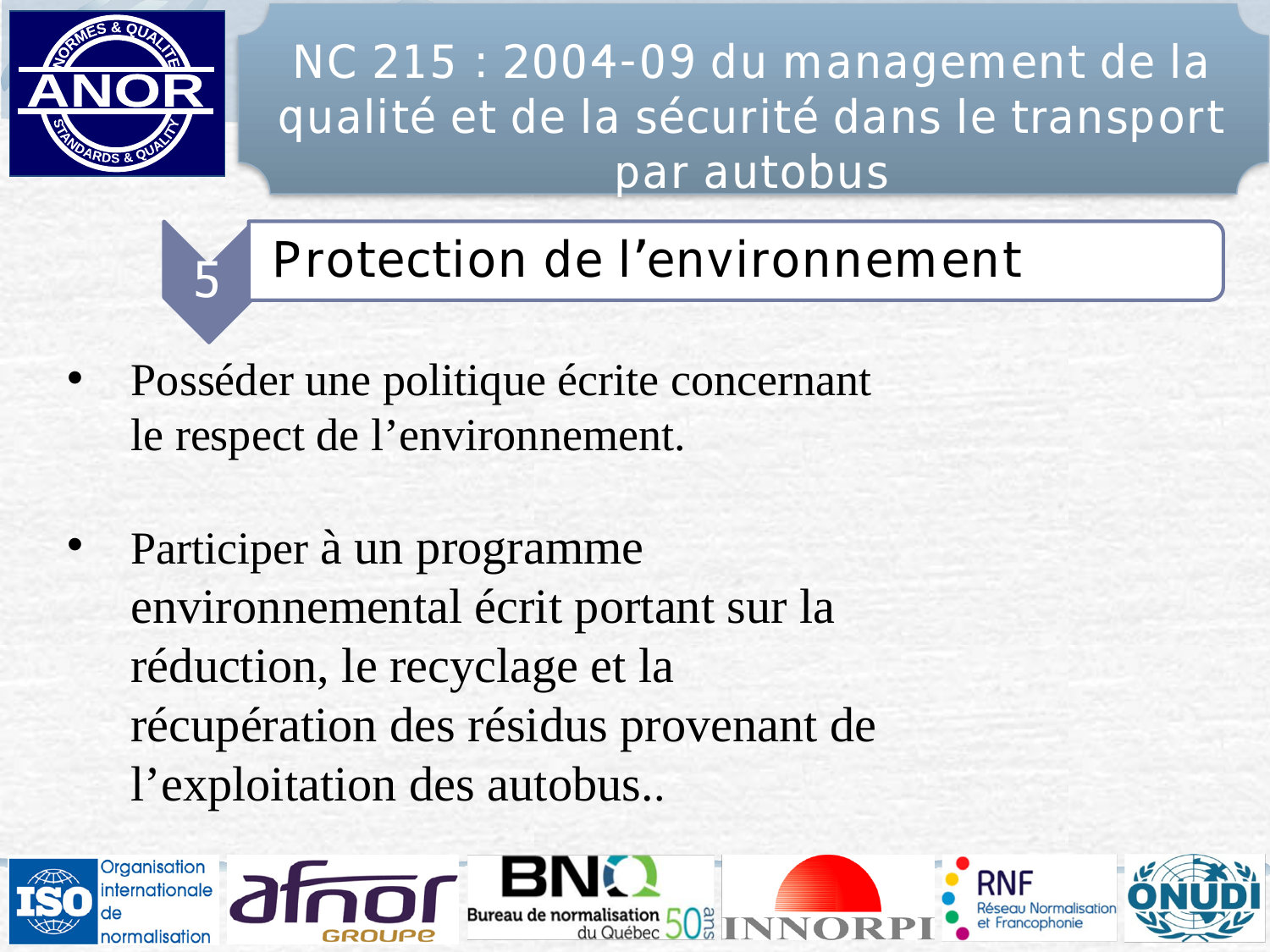

NC 215 : 2004-09 du management de la qualité et de la sécurité dans le transport par autobus

5

Protection de l’environnement
Posséder une politique écrite concernant le respect de l’environnement.

Participer à un programme environnemental écrit portant sur la réduction, le recyclage et la récupération des résidus provenant de l’exploitation des autobus..